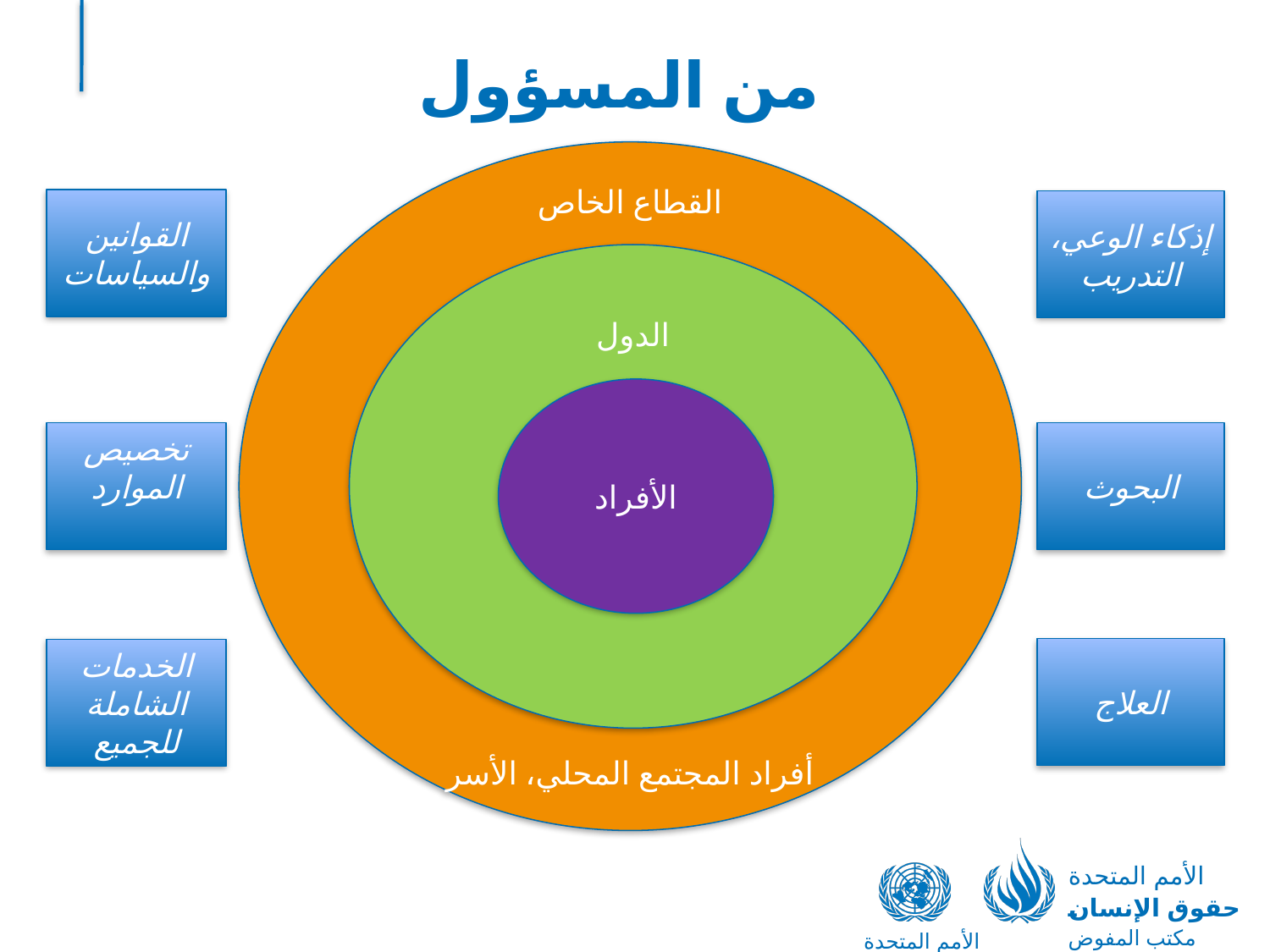

# من المسؤول
القطاع الخاص

أفراد المجتمع المحلي، الأسر
القوانين والسياسات

إذكاء الوعي، التدريب
الدول

الأفراد
تخصيص الموارد

البحوث
العلاج
الخدمات الشاملة للجميع
الأمم المتحدة
حقوق الإنسان
مكتب المفوض السامي
الأمم المتحدة